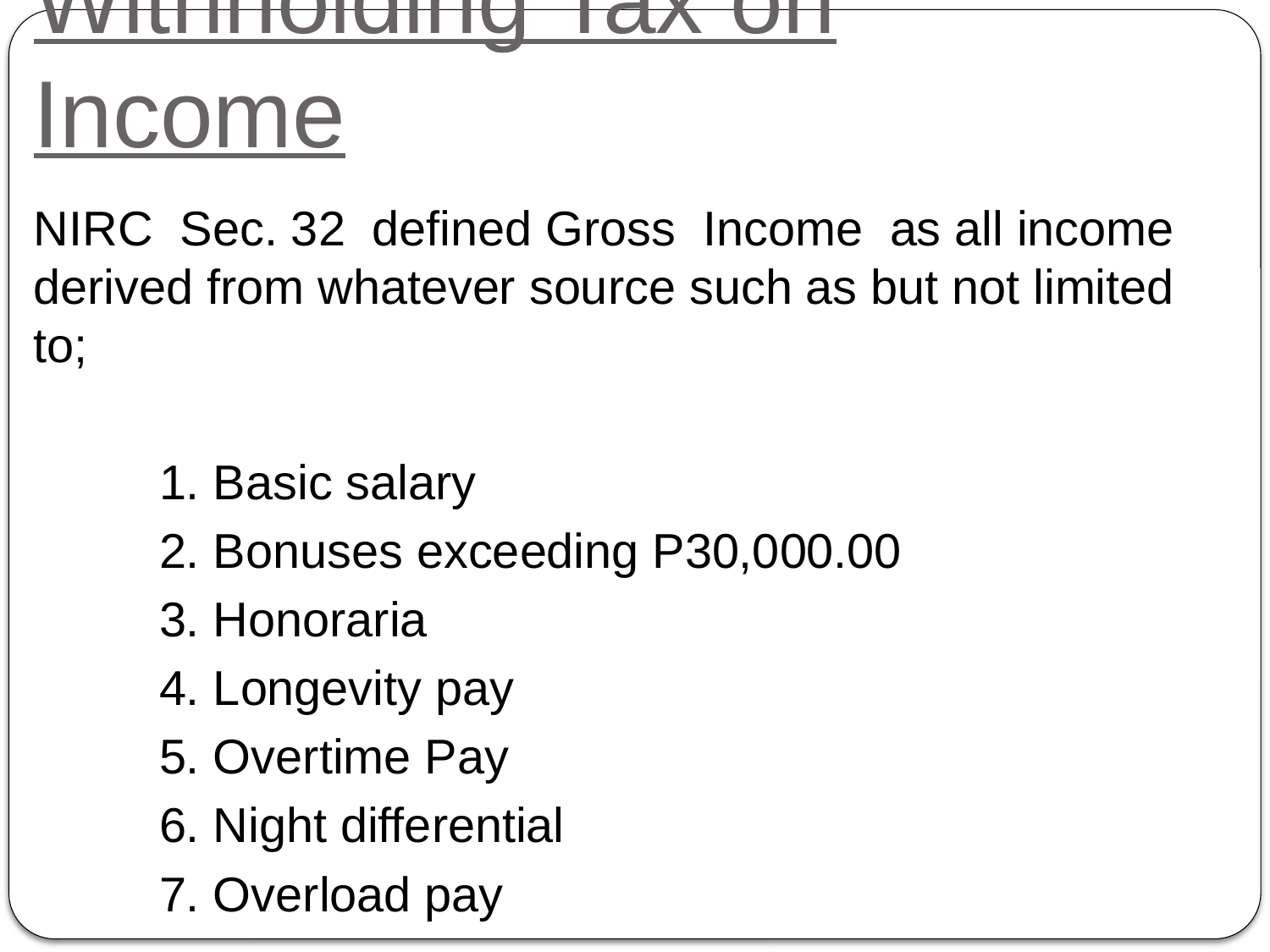

# Withholding Tax on Income
NIRC  Sec. 32  defined Gross  Income  as all income derived from whatever source such as but not limited to;

	1. Basic salary
	2. Bonuses exceeding P30,000.00
	3. Honoraria
	4. Longevity pay
	5. Overtime Pay
	6. Night differential
	7. Overload pay